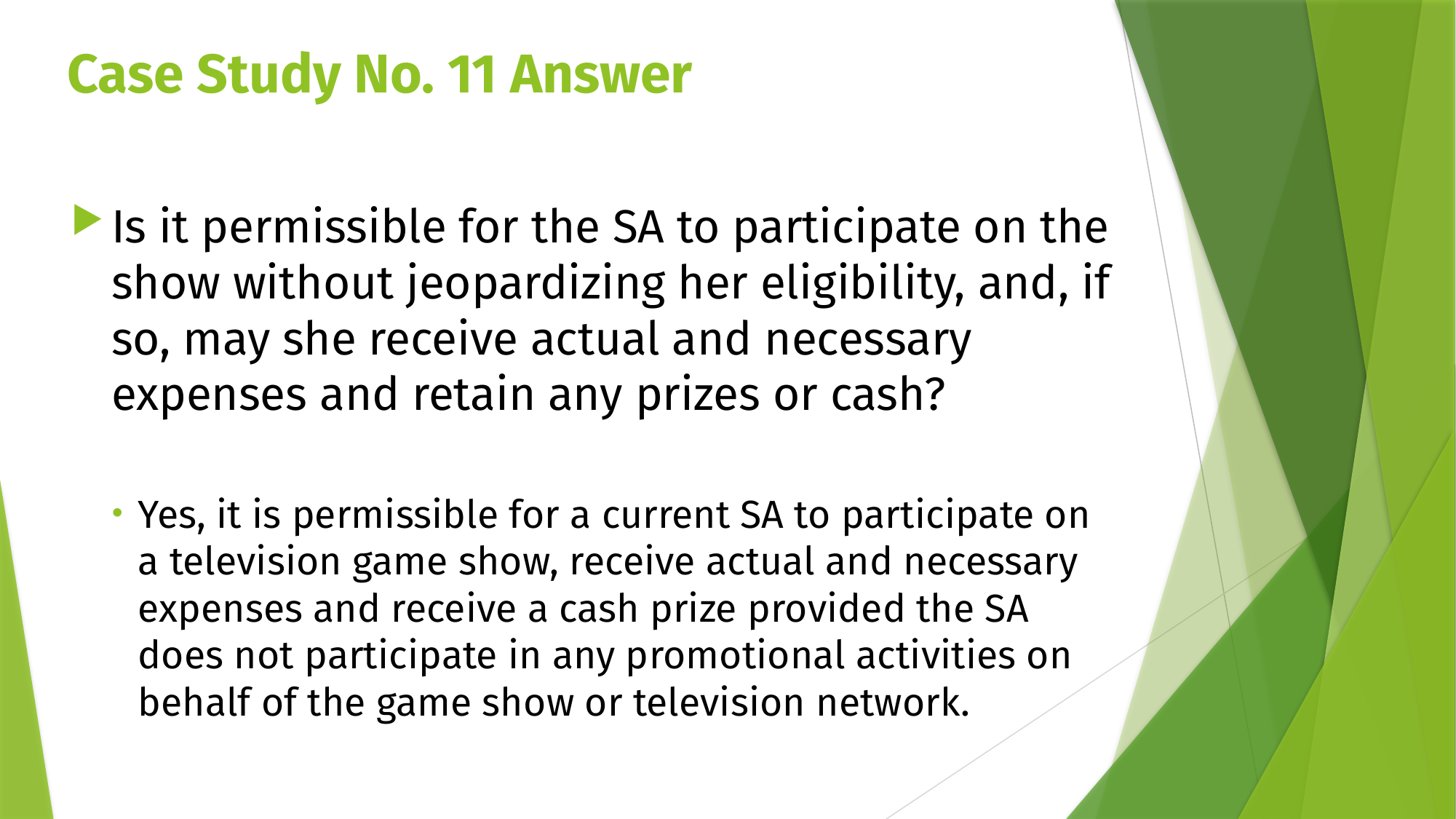

# Case Study No. 11 Answer
Is it permissible for the SA to participate on the show without jeopardizing her eligibility, and, if so, may she receive actual and necessary expenses and retain any prizes or cash?

Yes, it is permissible for a current SA to participate on a television game show, receive actual and necessary expenses and receive a cash prize provided the SA does not participate in any promotional activities on behalf of the game show or television network.